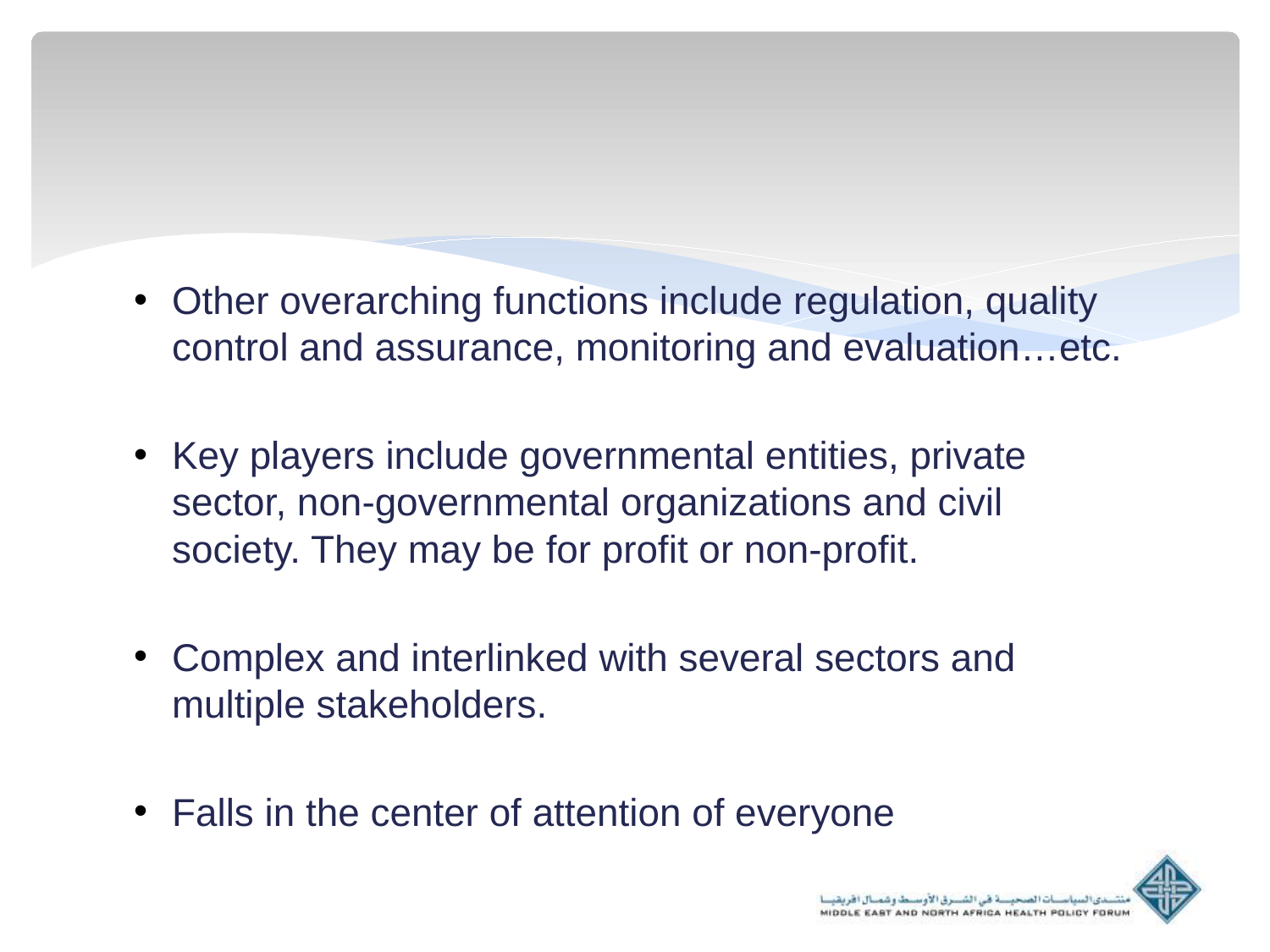

Other overarching functions include regulation, quality control and assurance, monitoring and evaluation…etc.

Key players include governmental entities, private sector, non-governmental organizations and civil society. They may be for profit or non-profit.

Complex and interlinked with several sectors and multiple stakeholders.

Falls in the center of attention of everyone